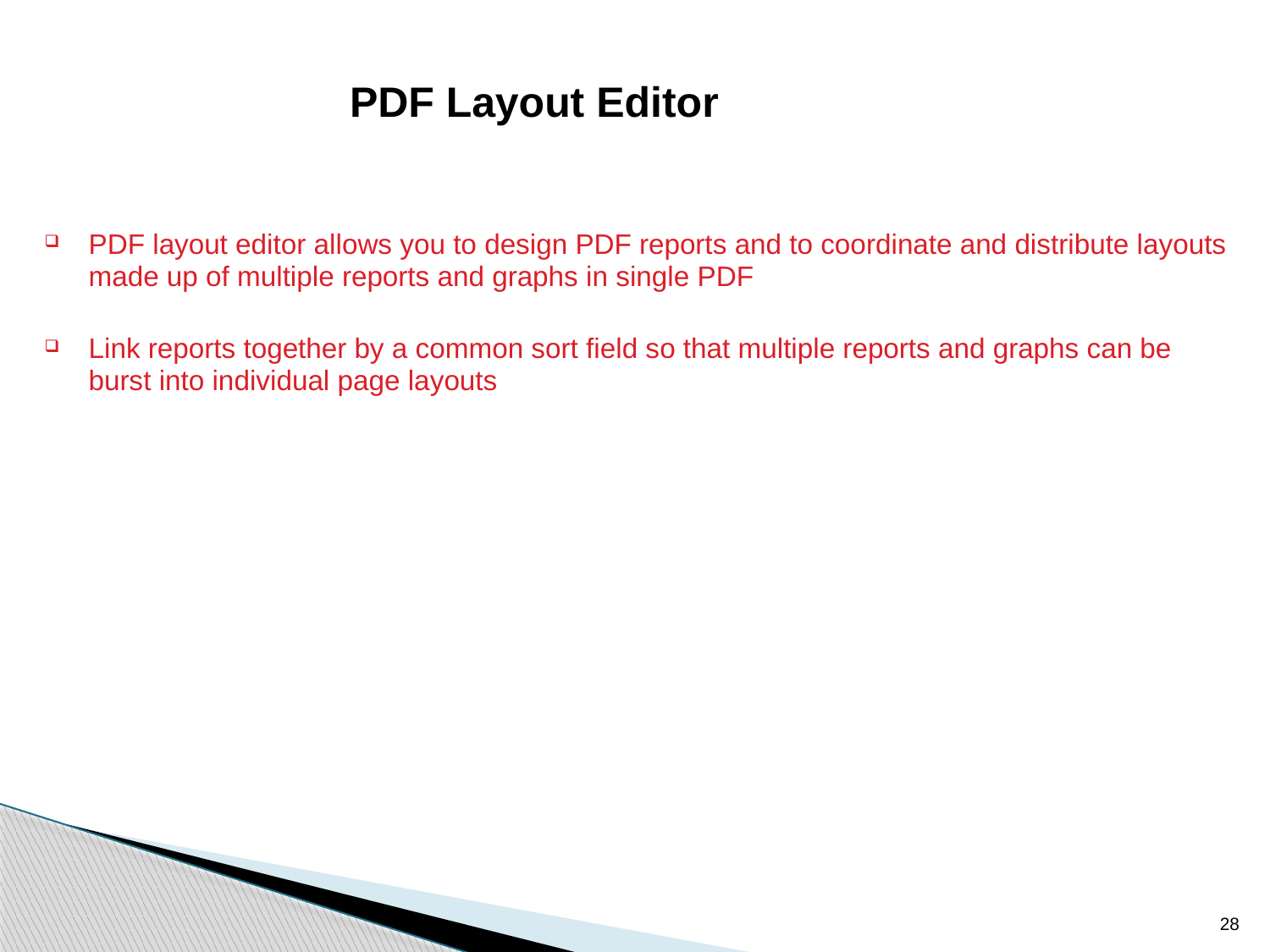

# PDF Layout Editor
PDF layout editor allows you to design PDF reports and to coordinate and distribute layouts made up of multiple reports and graphs in single PDF
Link reports together by a common sort field so that multiple reports and graphs can be burst into individual page layouts

28